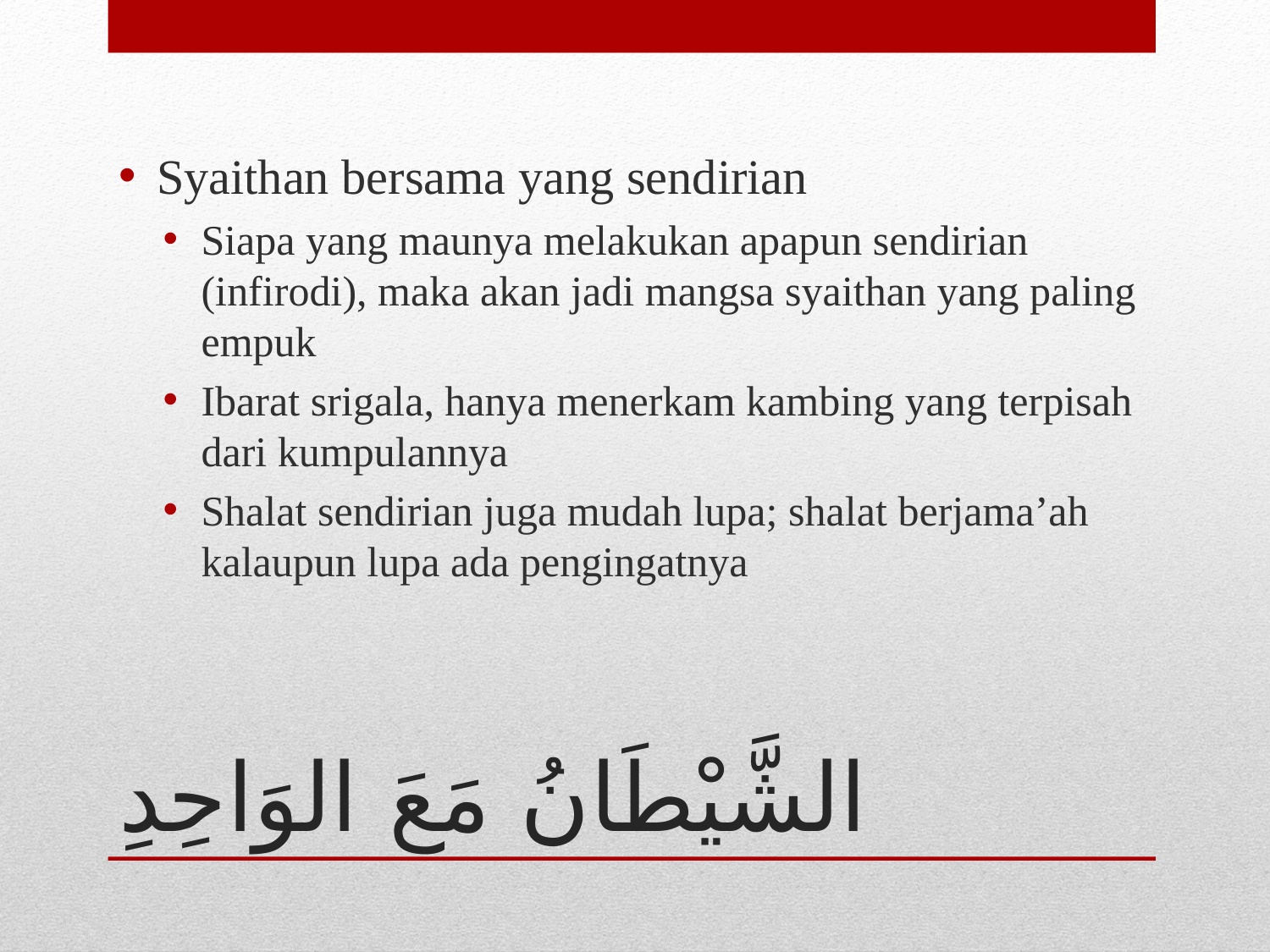

Syaithan bersama yang sendirian
Siapa yang maunya melakukan apapun sendirian (infirodi), maka akan jadi mangsa syaithan yang paling empuk
Ibarat srigala, hanya menerkam kambing yang terpisah dari kumpulannya
Shalat sendirian juga mudah lupa; shalat berjama’ah kalaupun lupa ada pengingatnya
# الشَّيْطَانُ مَعَ الوَاحِدِ